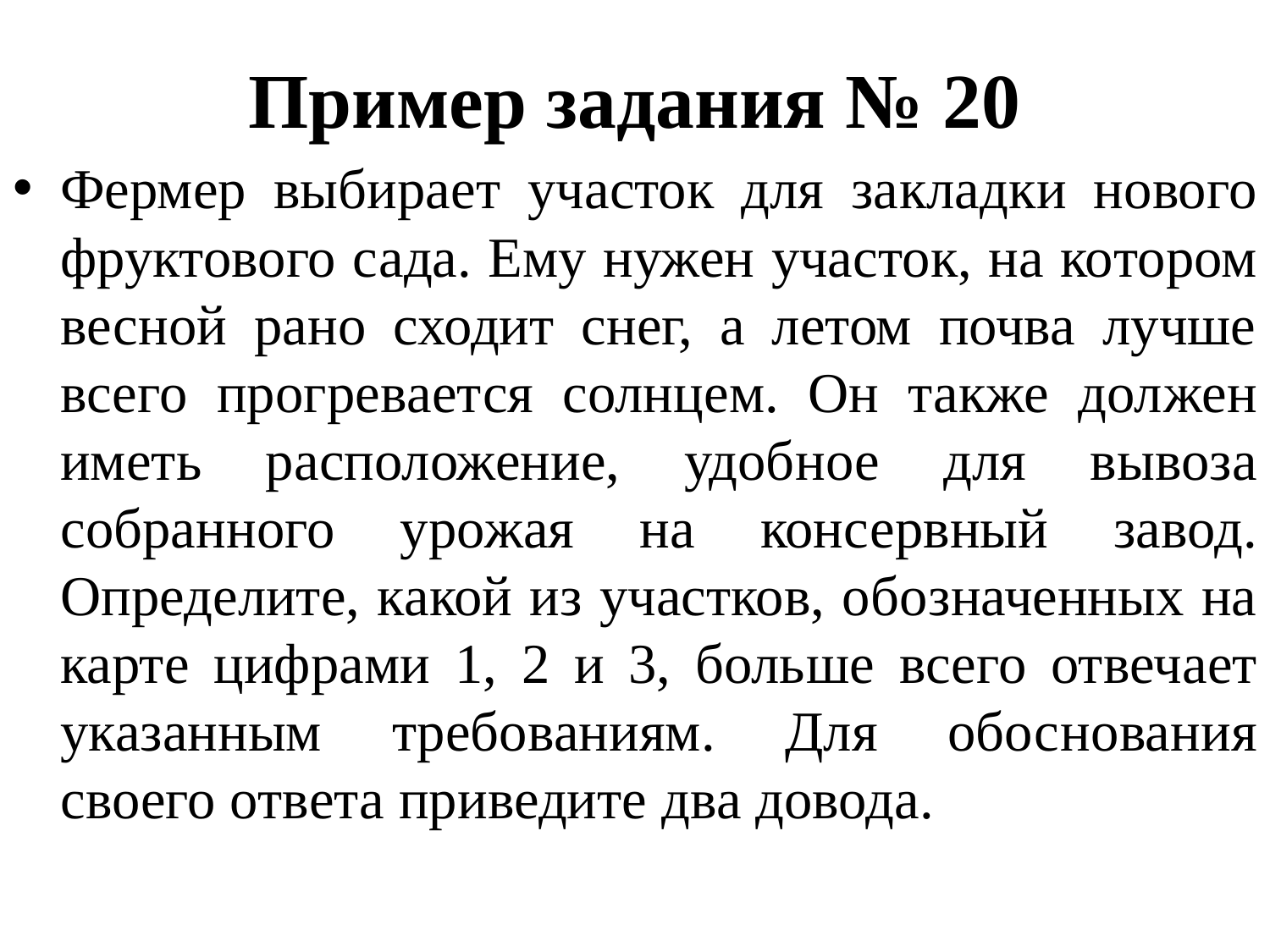

# Пример задания № 20
Фермер вы­би­ра­ет участок для за­клад­ки нового фрук­то­во­го сада. Ему нужен участок, на ко­то­ром весной рано схо­дит снег, а летом почва лучше всего про­гре­ва­ет­ся солнцем. Он также дол­жен иметь расположение, удоб­ное для вы­во­за собранного уро­жая на кон­серв­ный завод. Определите, какой из участков, обо­зна­чен­ных на карте циф­ра­ми 1, 2 и 3, боль­ше всего от­ве­ча­ет указанным требованиям. Для обос­но­ва­ния своего от­ве­та приведите два довода.